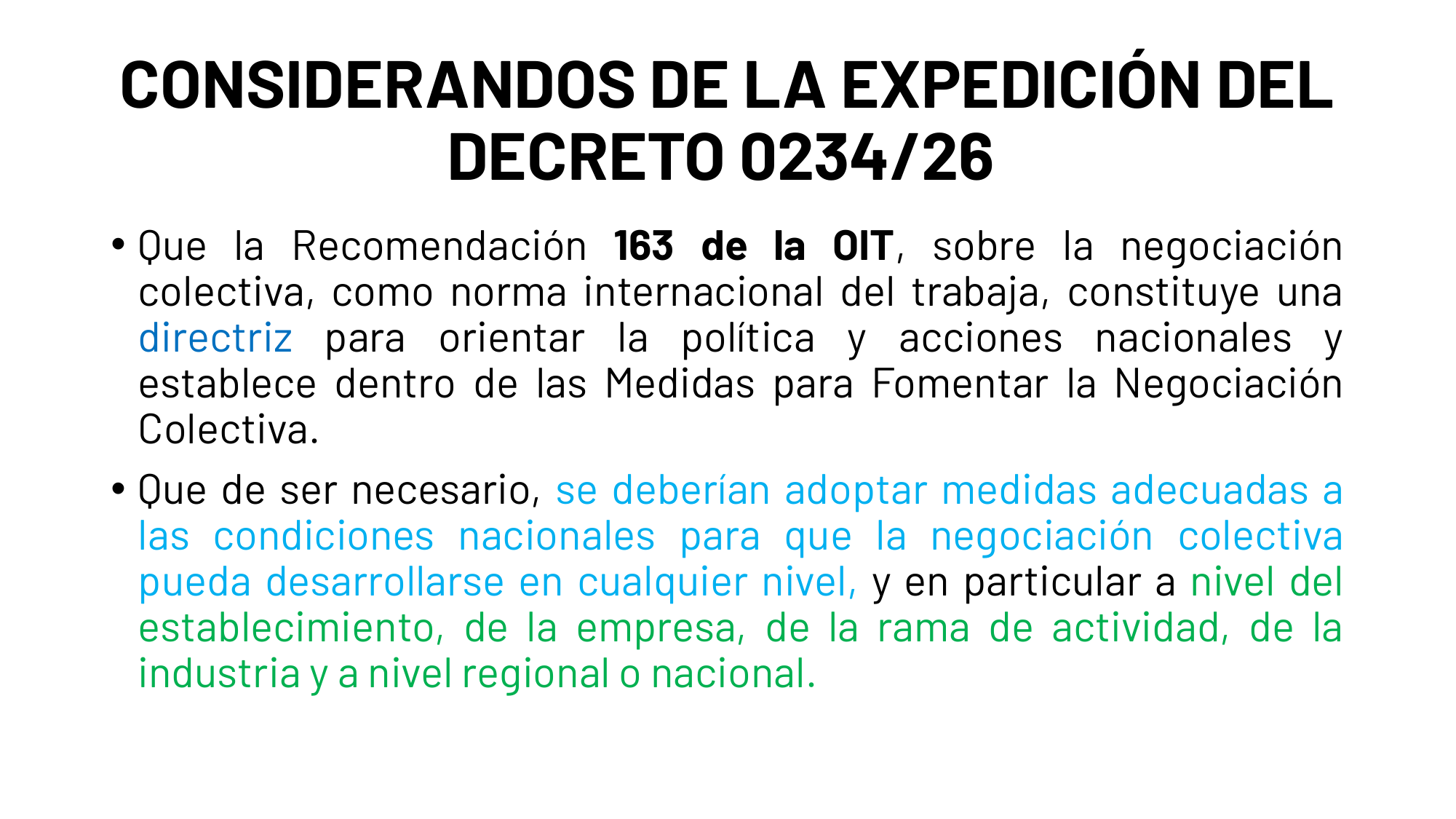

# CONSIDERANDOS DE LA EXPEDICIÓN DEL DECRETO 0234/26
Que la Recomendación 163 de la OIT, sobre la negociación colectiva, como norma internacional del trabaja, constituye una directriz para orientar la política y acciones nacionales y establece dentro de las Medidas para Fomentar la Negociación Colectiva.
Que de ser necesario, se deberían adoptar medidas adecuadas a las condiciones nacionales para que la negociación colectiva pueda desarrollarse en cualquier nivel, y en particular a nivel del establecimiento, de la empresa, de la rama de actividad, de la industria y a nivel regional o nacional.